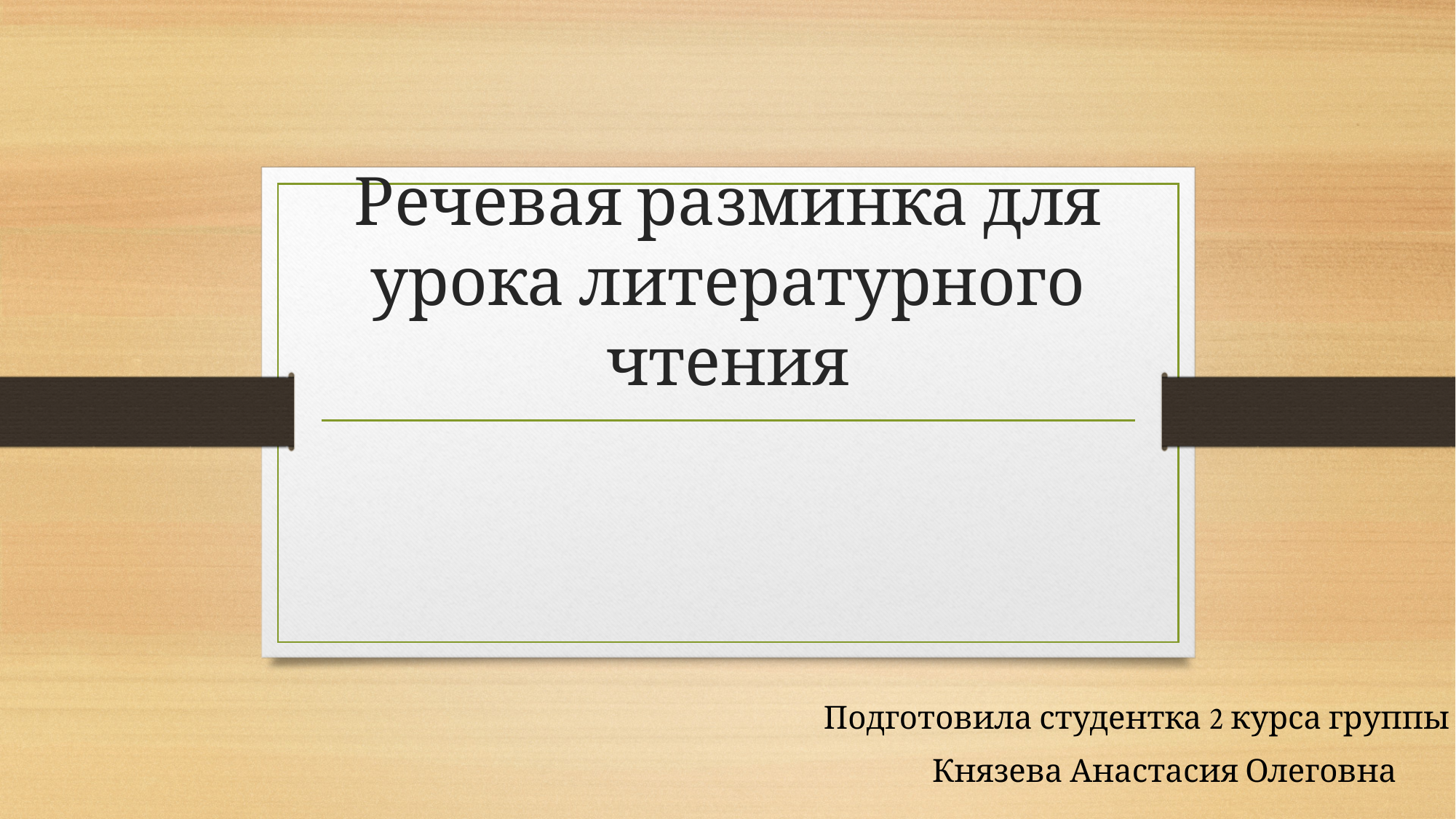

# Речевая разминка для урока литературного чтения
Подготовила студентка 2 курса группы «Б»
Князева Анастасия Олеговна